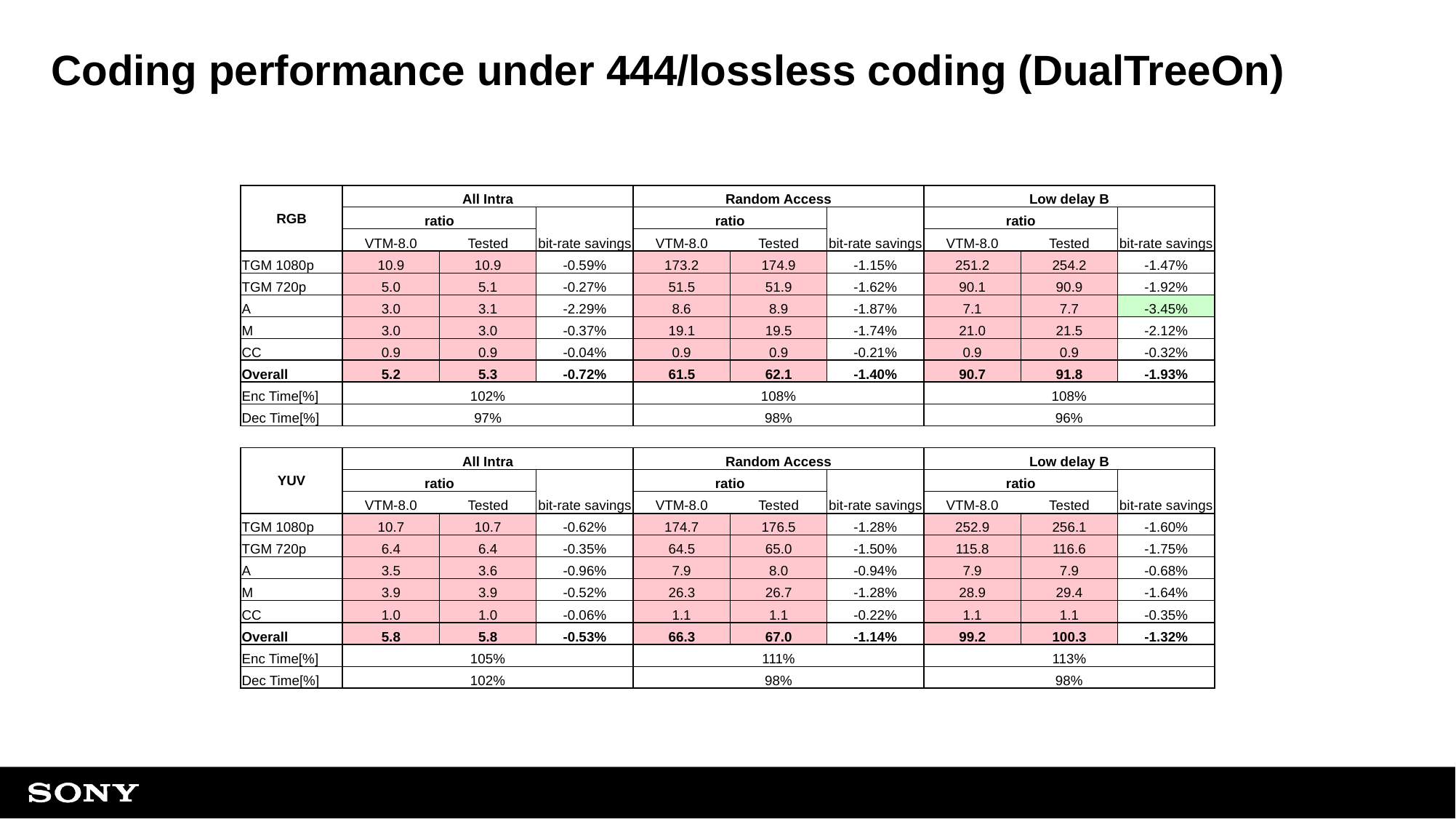

# Coding performance under 444/lossless coding (DualTreeOn)
| RGB | All Intra |  |  | Random Access |  |  | Low delay B |  |  |
| --- | --- | --- | --- | --- | --- | --- | --- | --- | --- |
|  | ratio |  | bit-rate savings | ratio |  | bit-rate savings | ratio |  | bit-rate savings |
|  | VTM-8.0 | Tested |  | VTM-8.0 | Tested |  | VTM-8.0 | Tested |  |
| TGM 1080p | 10.9 | 10.9 | -0.59% | 173.2 | 174.9 | -1.15% | 251.2 | 254.2 | -1.47% |
| TGM 720p | 5.0 | 5.1 | -0.27% | 51.5 | 51.9 | -1.62% | 90.1 | 90.9 | -1.92% |
| A | 3.0 | 3.1 | -2.29% | 8.6 | 8.9 | -1.87% | 7.1 | 7.7 | -3.45% |
| M | 3.0 | 3.0 | -0.37% | 19.1 | 19.5 | -1.74% | 21.0 | 21.5 | -2.12% |
| CC | 0.9 | 0.9 | -0.04% | 0.9 | 0.9 | -0.21% | 0.9 | 0.9 | -0.32% |
| Overall | 5.2 | 5.3 | -0.72% | 61.5 | 62.1 | -1.40% | 90.7 | 91.8 | -1.93% |
| Enc Time[%] | 102% |  |  | 108% |  |  | 108% |  |  |
| Dec Time[%] | 97% |  |  | 98% |  |  | 96% |  |  |
|  |  |  |  |  |  |  |  |  |  |
| YUV | All Intra |  |  | Random Access |  |  | Low delay B |  |  |
|  | ratio |  | bit-rate savings | ratio |  | bit-rate savings | ratio |  | bit-rate savings |
|  | VTM-8.0 | Tested |  | VTM-8.0 | Tested |  | VTM-8.0 | Tested |  |
| TGM 1080p | 10.7 | 10.7 | -0.62% | 174.7 | 176.5 | -1.28% | 252.9 | 256.1 | -1.60% |
| TGM 720p | 6.4 | 6.4 | -0.35% | 64.5 | 65.0 | -1.50% | 115.8 | 116.6 | -1.75% |
| A | 3.5 | 3.6 | -0.96% | 7.9 | 8.0 | -0.94% | 7.9 | 7.9 | -0.68% |
| M | 3.9 | 3.9 | -0.52% | 26.3 | 26.7 | -1.28% | 28.9 | 29.4 | -1.64% |
| CC | 1.0 | 1.0 | -0.06% | 1.1 | 1.1 | -0.22% | 1.1 | 1.1 | -0.35% |
| Overall | 5.8 | 5.8 | -0.53% | 66.3 | 67.0 | -1.14% | 99.2 | 100.3 | -1.32% |
| Enc Time[%] | 105% |  |  | 111% |  |  | 113% |  |  |
| Dec Time[%] | 102% |  |  | 98% |  |  | 98% |  |  |